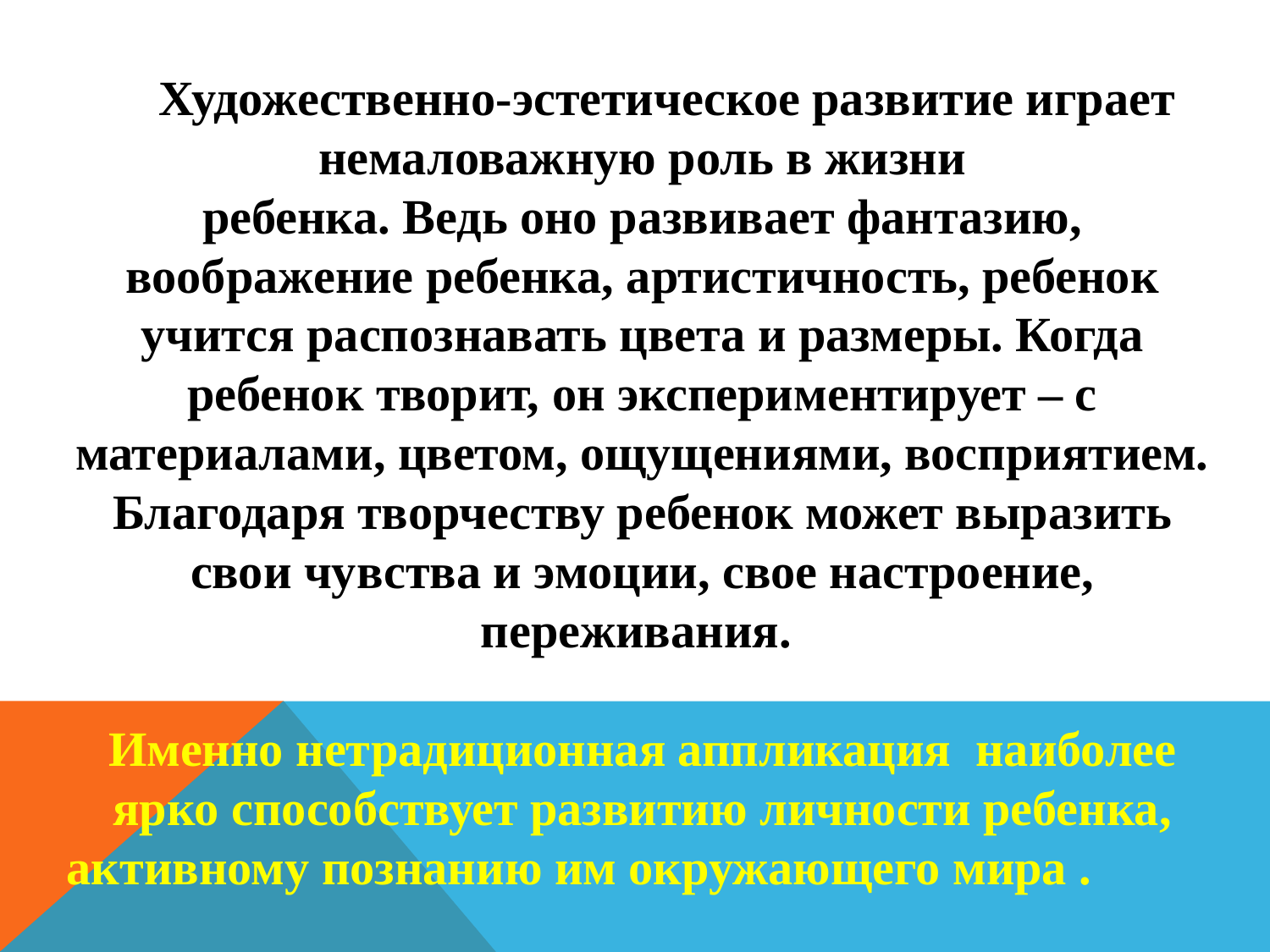

Художественно-эстетическое развитие играет немаловажную роль в жизни
ребенка. Ведь оно развивает фантазию, воображение ребенка, артистичность, ребенок учится распознавать цвета и размеры. Когда ребенок творит, он экспериментирует – с материалами, цветом, ощущениями, восприятием. Благодаря творчеству ребенок может выразить свои чувства и эмоции, свое настроение, переживания.

Именно нетрадиционная аппликация  наиболее ярко способствует развитию личности ребенка, активному познанию им окружающего мира .